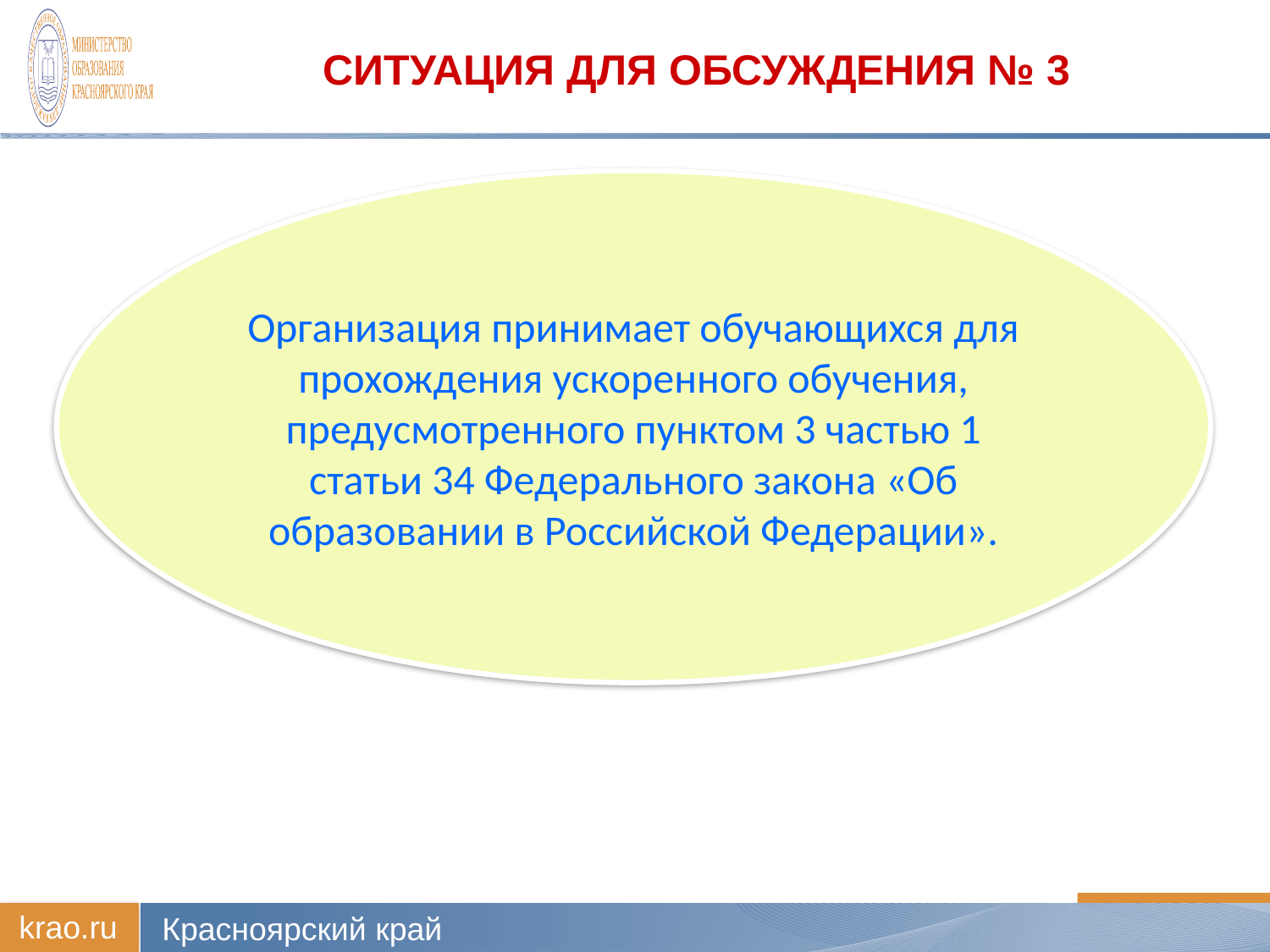

# Ситуация для обсуждения № 3
Организация принимает обучающихся для прохождения ускоренного обучения, предусмотренного пунктом 3 частью 1 статьи 34 Федерального закона «Об образовании в Российской Федерации».